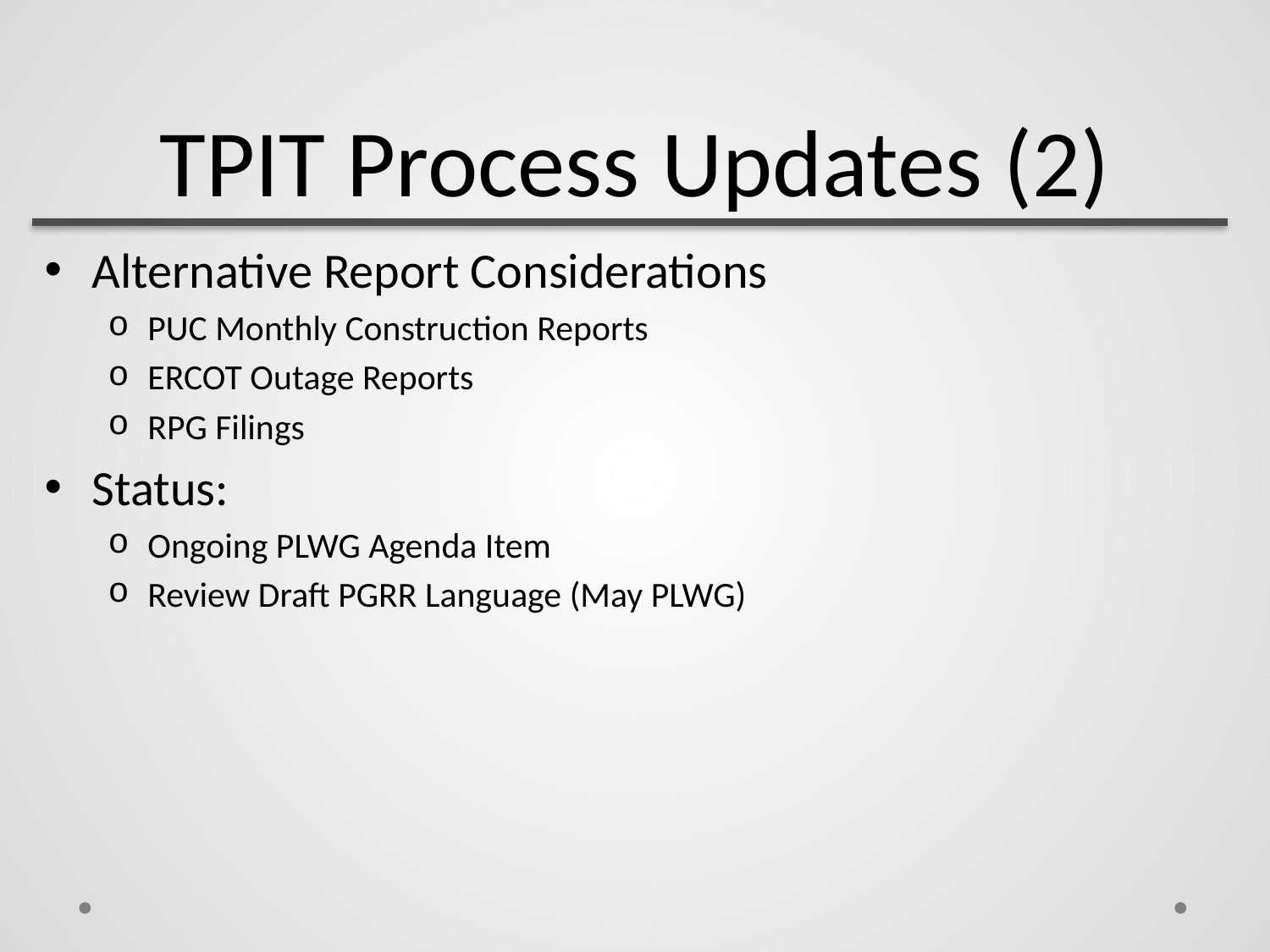

# TPIT Process Updates (2)
Alternative Report Considerations
PUC Monthly Construction Reports
ERCOT Outage Reports
RPG Filings
Status:
Ongoing PLWG Agenda Item
Review Draft PGRR Language (May PLWG)